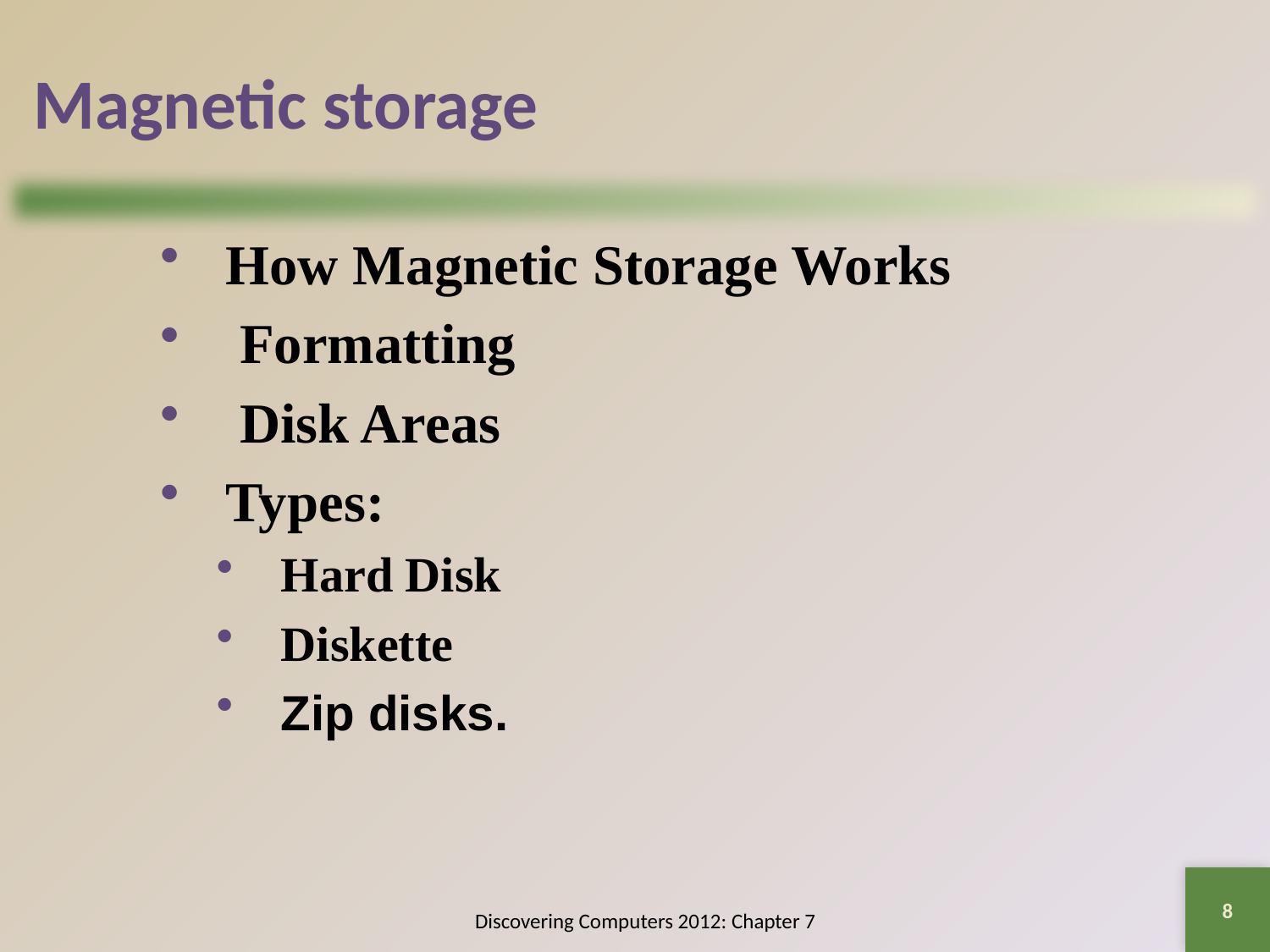

# Magnetic storage

How Magnetic Storage Works
 Formatting
 Disk Areas
Types:
Hard Disk
Diskette
Zip disks.

8

Discovering Computers 2012: Chapter 7